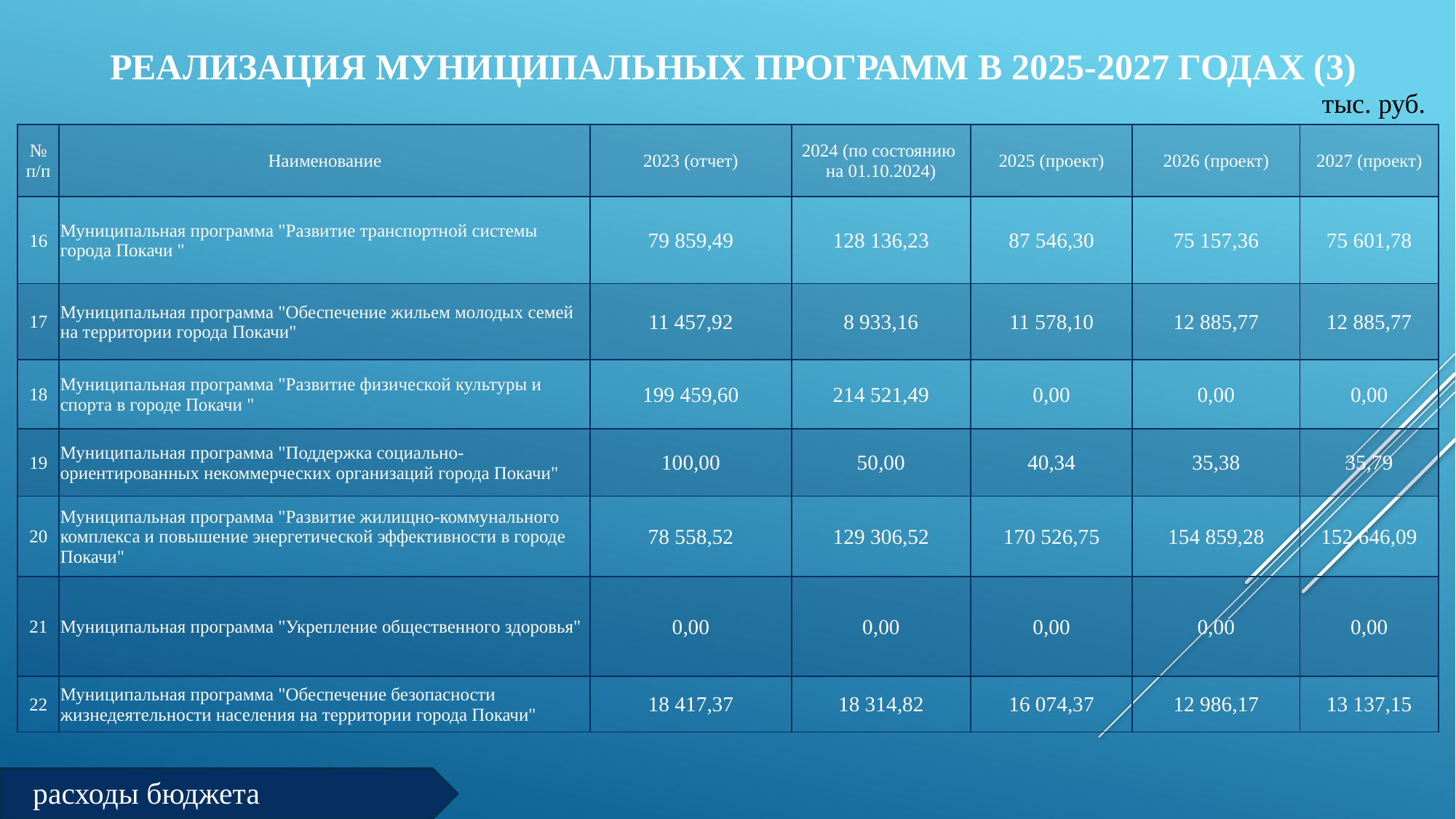

РЕАЛИЗАЦИЯ МУНИЦИПАЛЬНЫХ ПРОГРАММ В 2025-2027 ГОДАХ (3)
 тыс. руб.
| № п/п | Наименование | 2023 (отчет) | 2024 (по состоянию на 01.10.2024) | 2025 (проект) | 2026 (проект) | 2027 (проект) |
| --- | --- | --- | --- | --- | --- | --- |
| 16 | Муниципальная программа "Развитие транспортной системы города Покачи " | 79 859,49 | 128 136,23 | 87 546,30 | 75 157,36 | 75 601,78 |
| 17 | Муниципальная программа "Обеспечение жильем молодых семей на территории города Покачи" | 11 457,92 | 8 933,16 | 11 578,10 | 12 885,77 | 12 885,77 |
| 18 | Муниципальная программа "Развитие физической культуры и спорта в городе Покачи " | 199 459,60 | 214 521,49 | 0,00 | 0,00 | 0,00 |
| 19 | Муниципальная программа "Поддержка социально-ориентированных некоммерческих организаций города Покачи" | 100,00 | 50,00 | 40,34 | 35,38 | 35,79 |
| 20 | Муниципальная программа "Развитие жилищно-коммунального комплекса и повышение энергетической эффективности в городе Покачи" | 78 558,52 | 129 306,52 | 170 526,75 | 154 859,28 | 152 646,09 |
| 21 | Муниципальная программа "Укрепление общественного здоровья" | 0,00 | 0,00 | 0,00 | 0,00 | 0,00 |
| 22 | Муниципальная программа "Обеспечение безопасности жизнедеятельности населения на территории города Покачи" | 18 417,37 | 18 314,82 | 16 074,37 | 12 986,17 | 13 137,15 |

расходы бюджета